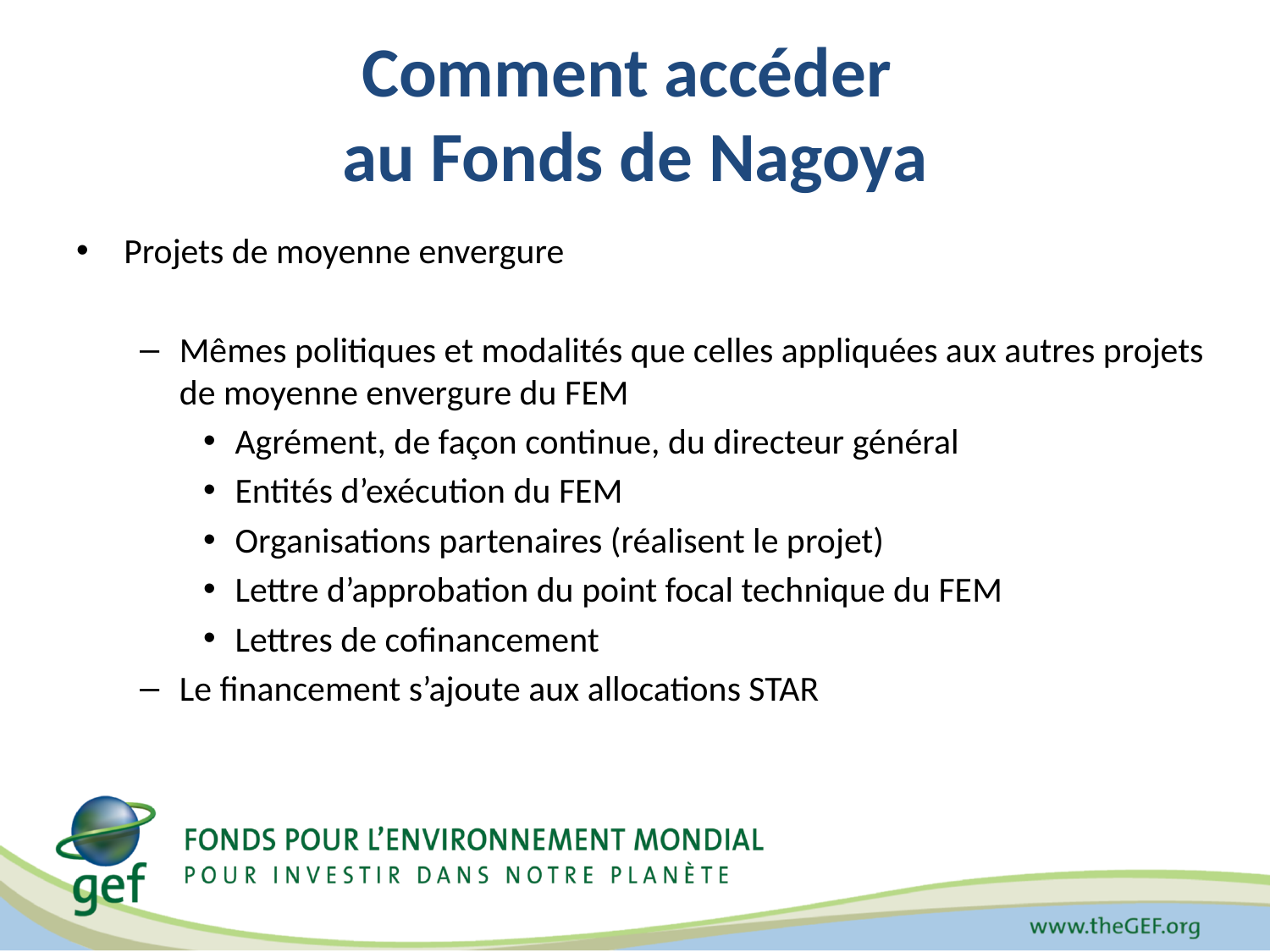

# Comment accéder au Fonds de Nagoya
Projets de moyenne envergure

Mêmes politiques et modalités que celles appliquées aux autres projets de moyenne envergure du FEM
Agrément, de façon continue, du directeur général
Entités d’exécution du FEM
Organisations partenaires (réalisent le projet)
Lettre d’approbation du point focal technique du FEM
Lettres de cofinancement
Le financement s’ajoute aux allocations STAR